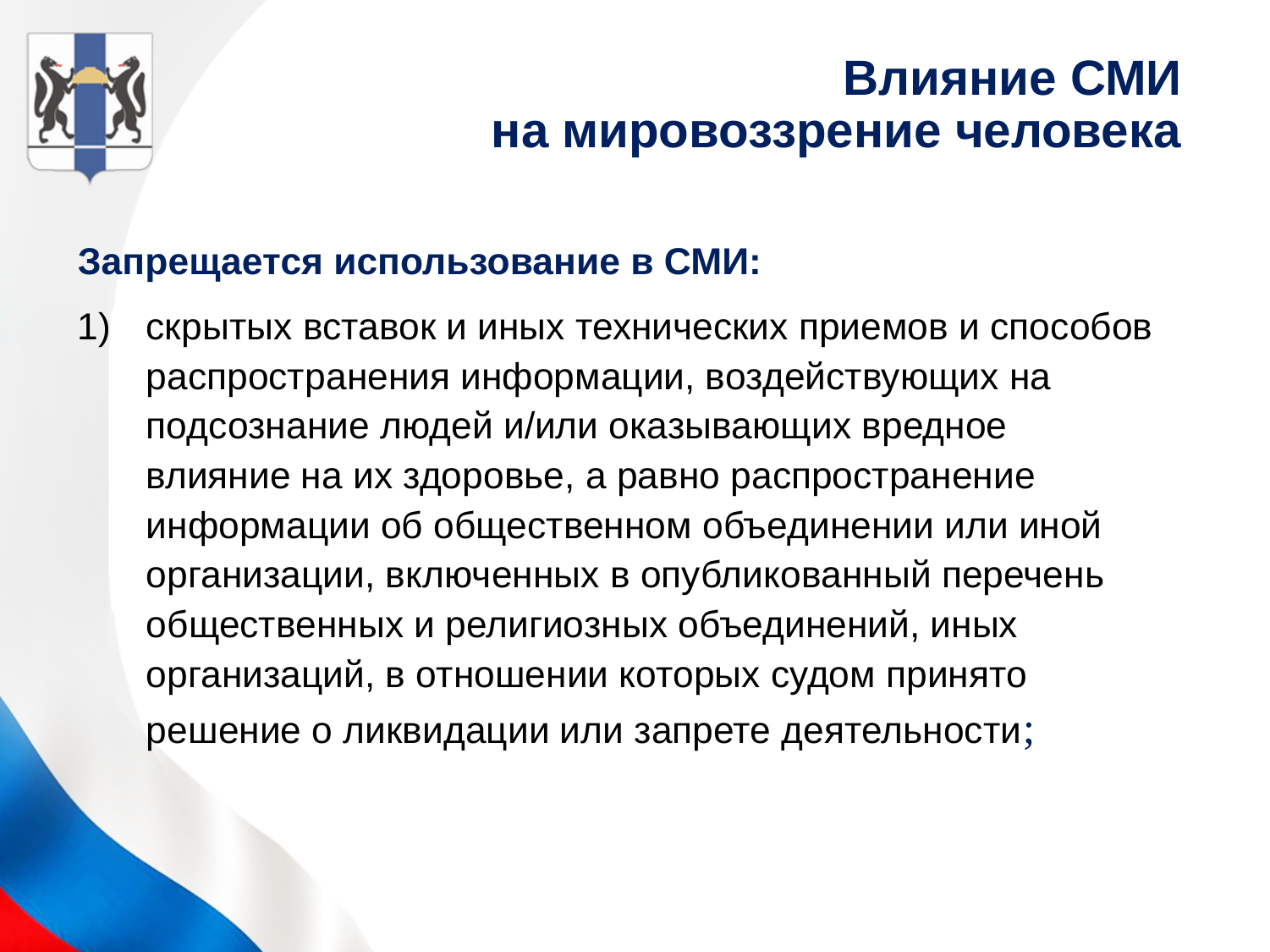

# Влияние СМИ на мировоззрение человека
Запрещается использование в СМИ:
скрытых вставок и иных технических приемов и способов распространения информации, воздействующих на подсознание людей и/или оказывающих вредное влияние на их здоровье, а равно распространение информации об общественном объединении или иной организации, включенных в опубликованный перечень общественных и религиозных объединений, иных организаций, в отношении которых судом принято решение о ликвидации или запрете деятельности;